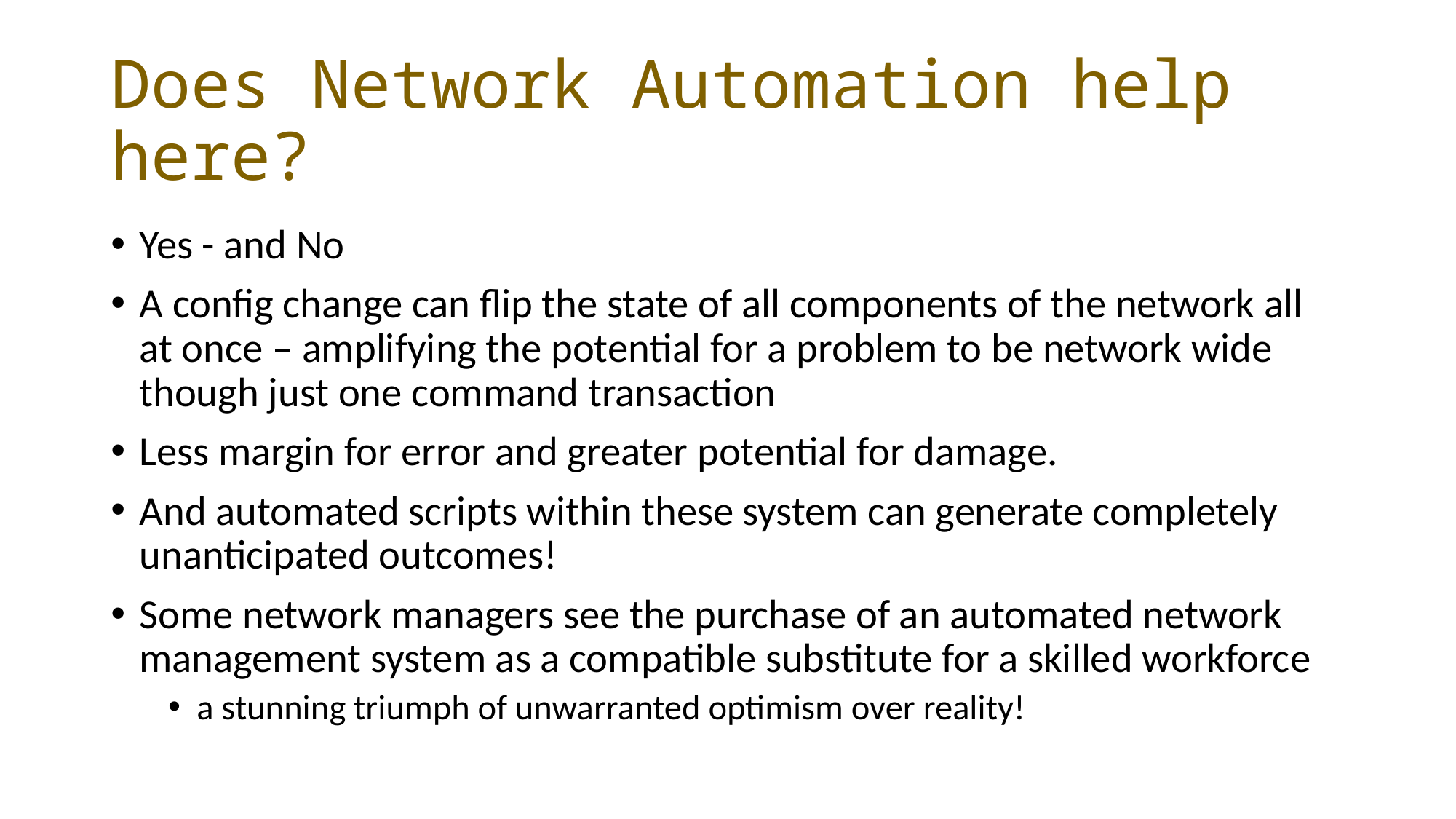

# Does Network Automation help here?
Yes - and No
A config change can flip the state of all components of the network all at once – amplifying the potential for a problem to be network wide though just one command transaction
Less margin for error and greater potential for damage.
And automated scripts within these system can generate completely unanticipated outcomes!
Some network managers see the purchase of an automated network management system as a compatible substitute for a skilled workforce
a stunning triumph of unwarranted optimism over reality!